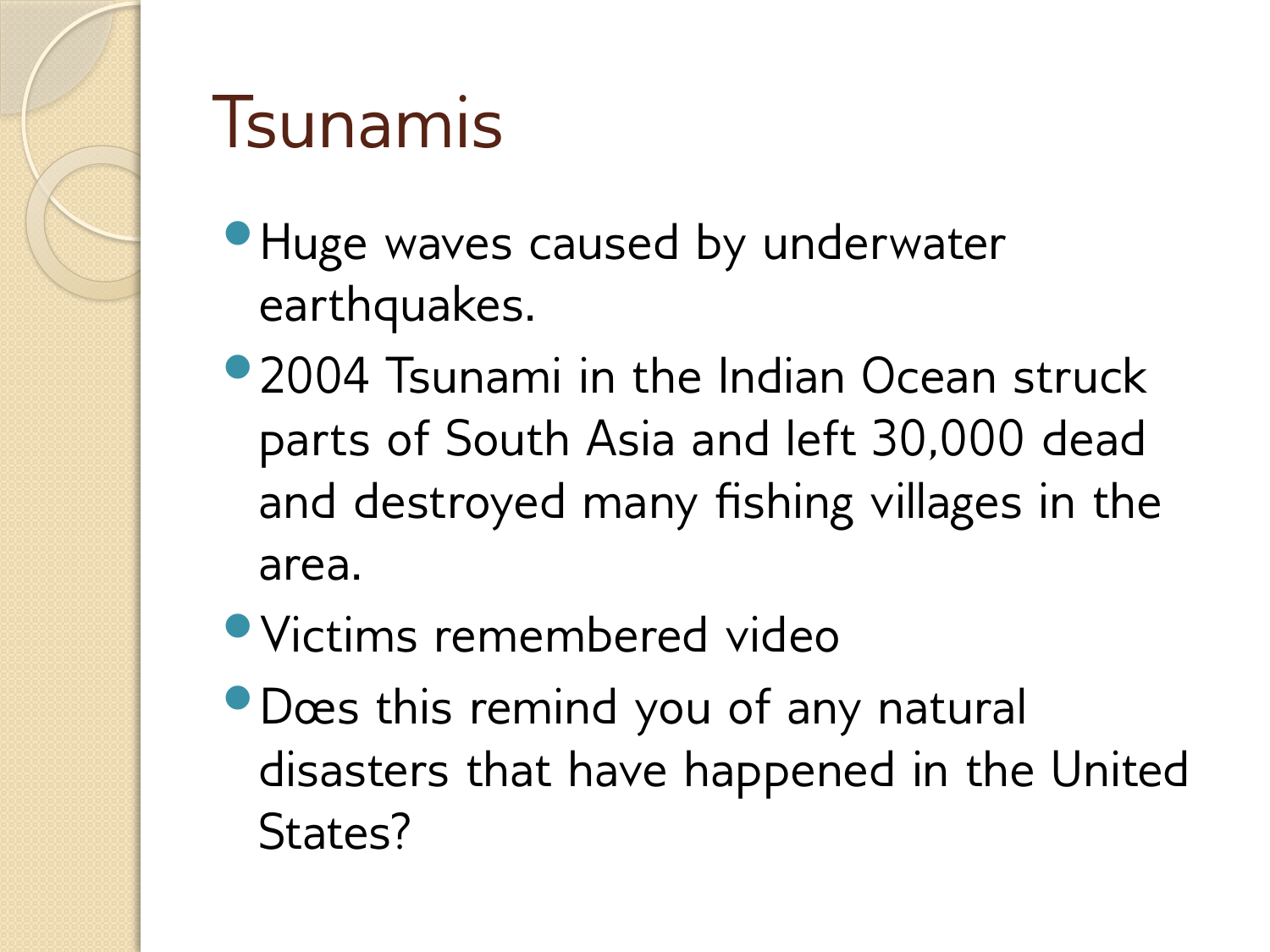

# Tsunamis
Huge waves caused by underwater earthquakes.
2004 Tsunami in the Indian Ocean struck parts of South Asia and left 30,000 dead and destroyed many fishing villages in the area.
Victims remembered video
Does this remind you of any natural disasters that have happened in the United States?